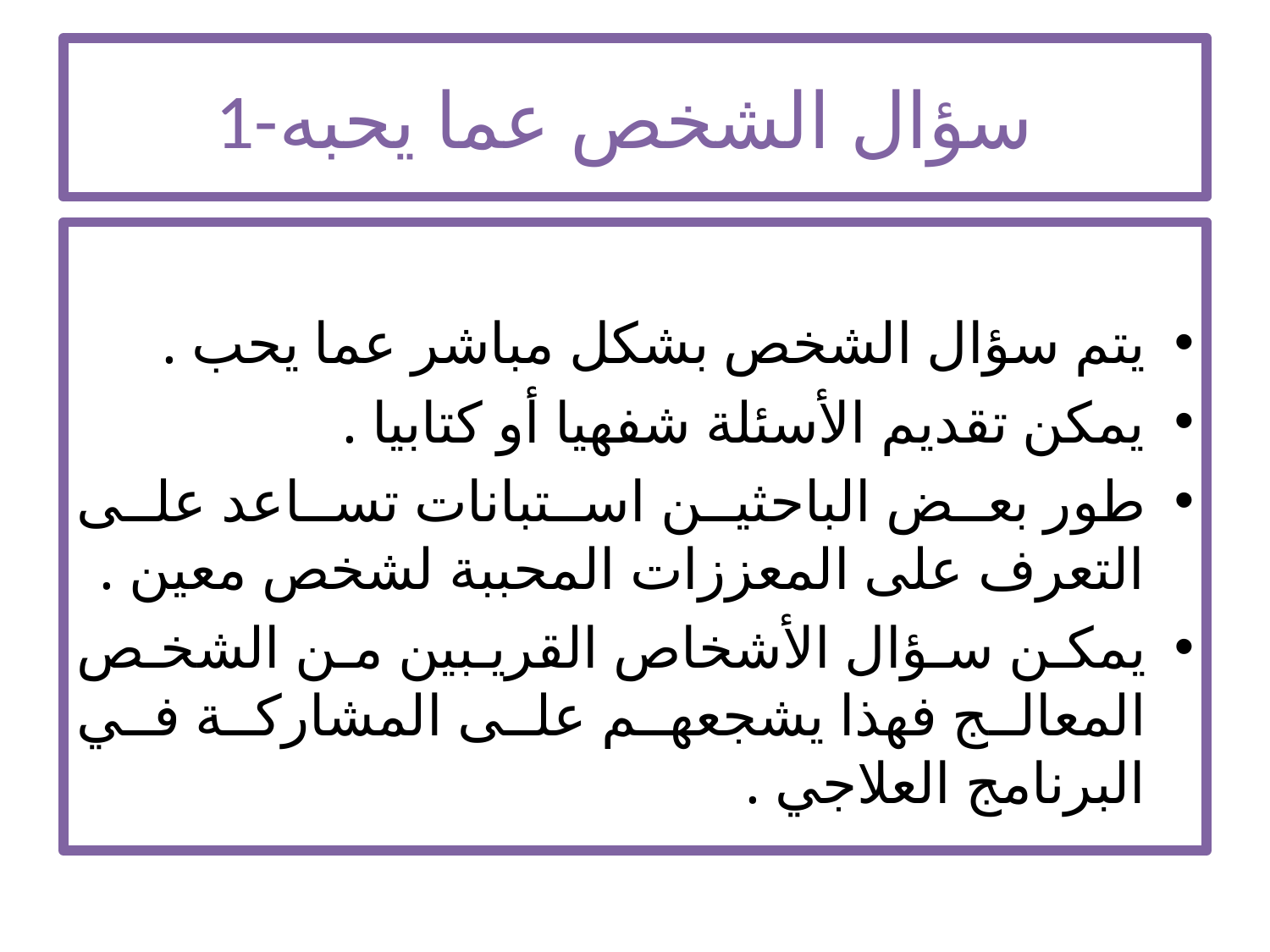

# 1-سؤال الشخص عما يحبه

يتم سؤال الشخص بشكل مباشر عما يحب .
يمكن تقديم الأسئلة شفهيا أو كتابيا .
طور بعض الباحثين استبانات تساعد على التعرف على المعززات المحببة لشخص معين .
يمكن سؤال الأشخاص القريبين من الشخص المعالج فهذا يشجعهم على المشاركة في البرنامج العلاجي .